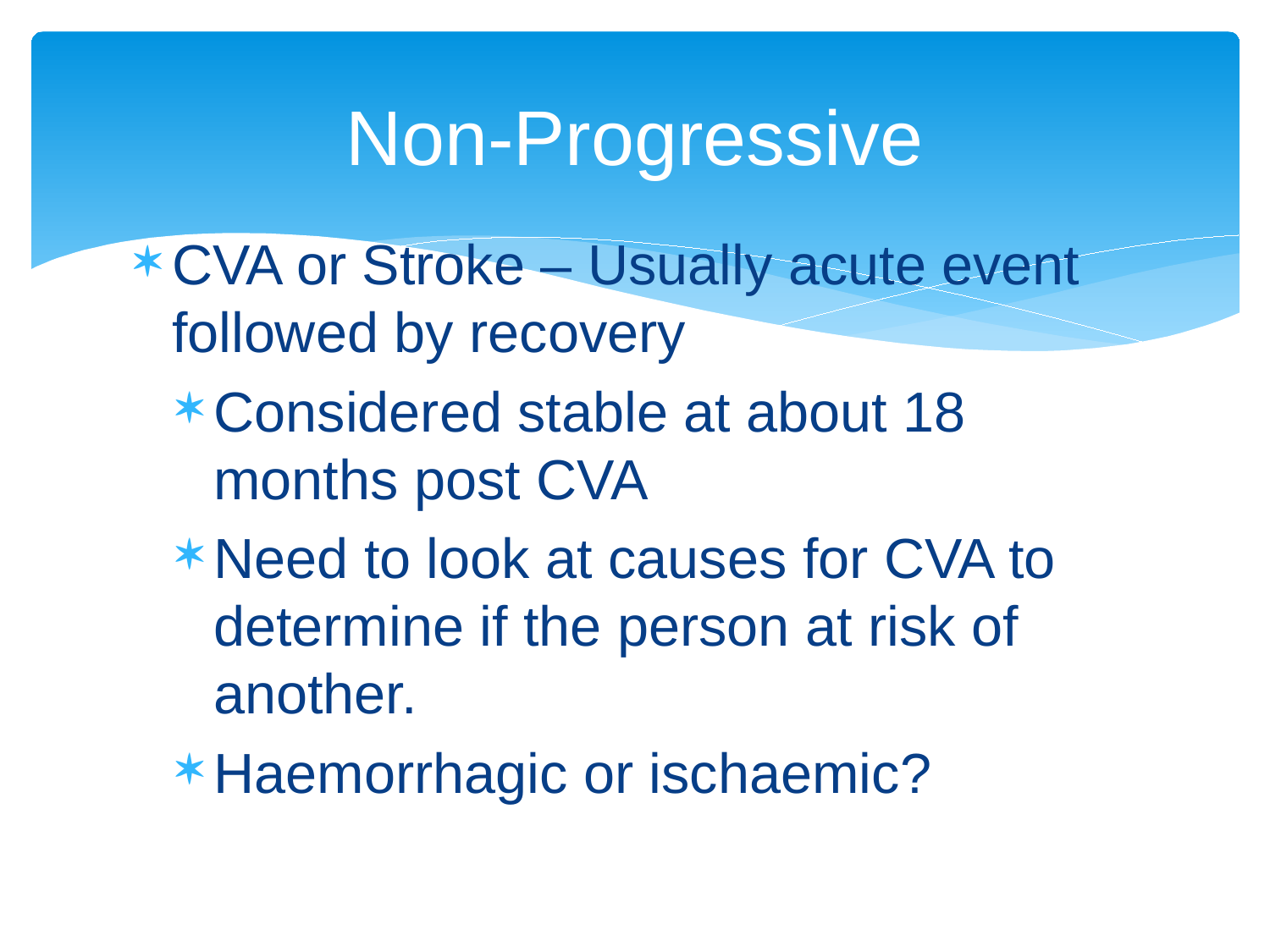

# Non-Progressive
CVA or Stroke – Usually acute event followed by recovery
Considered stable at about 18 months post CVA
Need to look at causes for CVA to determine if the person at risk of another.
Haemorrhagic or ischaemic?